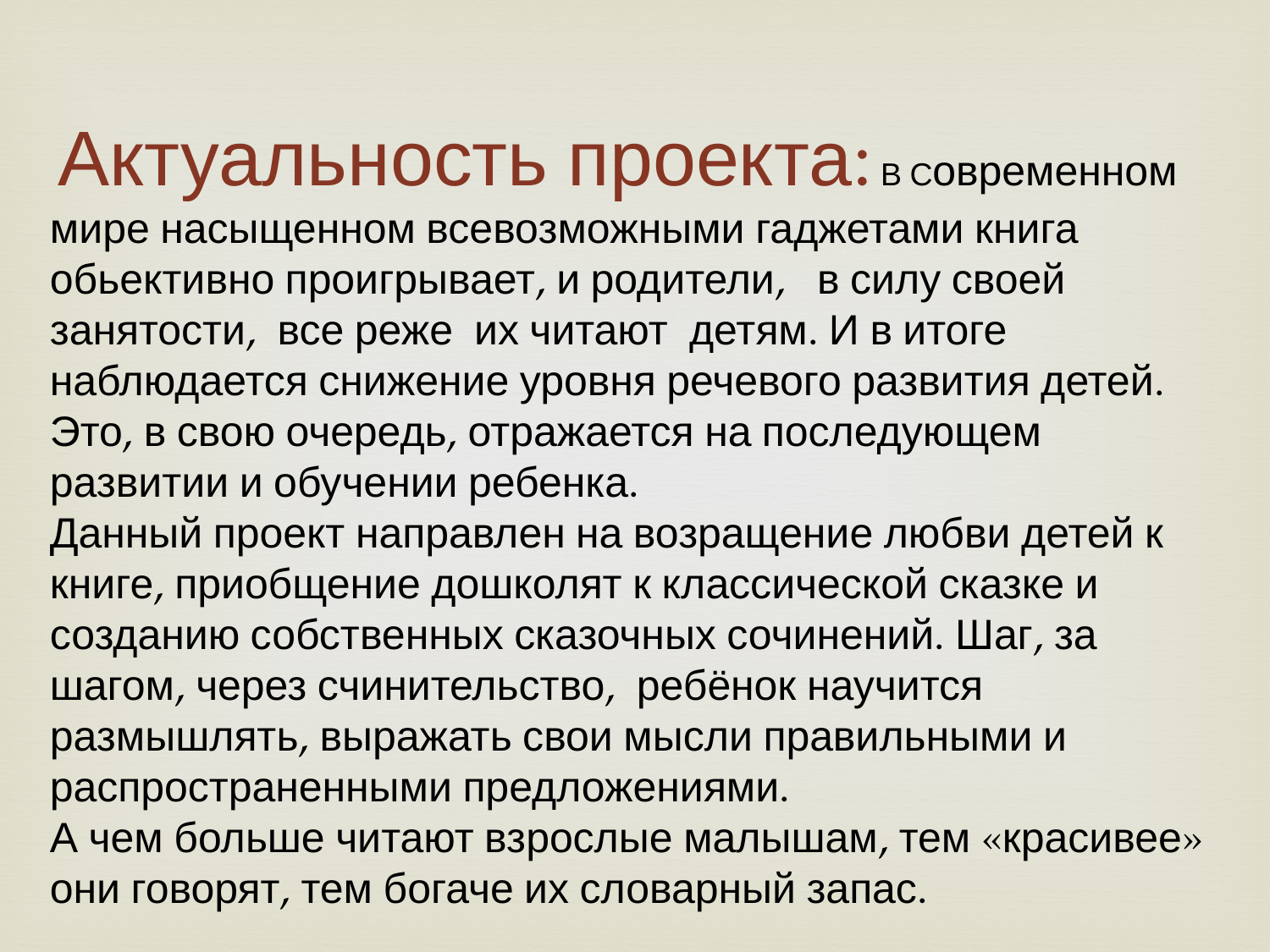

Актуальность проекта: В Современном мире насыщенном всевозможными гаджетами книга обьективно проигрывает, и родители,   в силу своей занятости,  все реже  их читают  детям. И в итоге  наблюдается снижение уровня речевого развития детей. Это, в свою очередь, отражается на последующем развитии и обучении ребенка.
Данный проект направлен на возращение любви детей к книге, приобщение дошколят к классической сказке и созданию собственных сказочных сочинений. Шаг, за шагом, через счинительство,  ребёнок научится размышлять, выражать свои мысли правильными и распространенными предложениями.
А чем больше читают взрослые малышам, тем «красивее» они говорят, тем богаче их словарный запас.

2